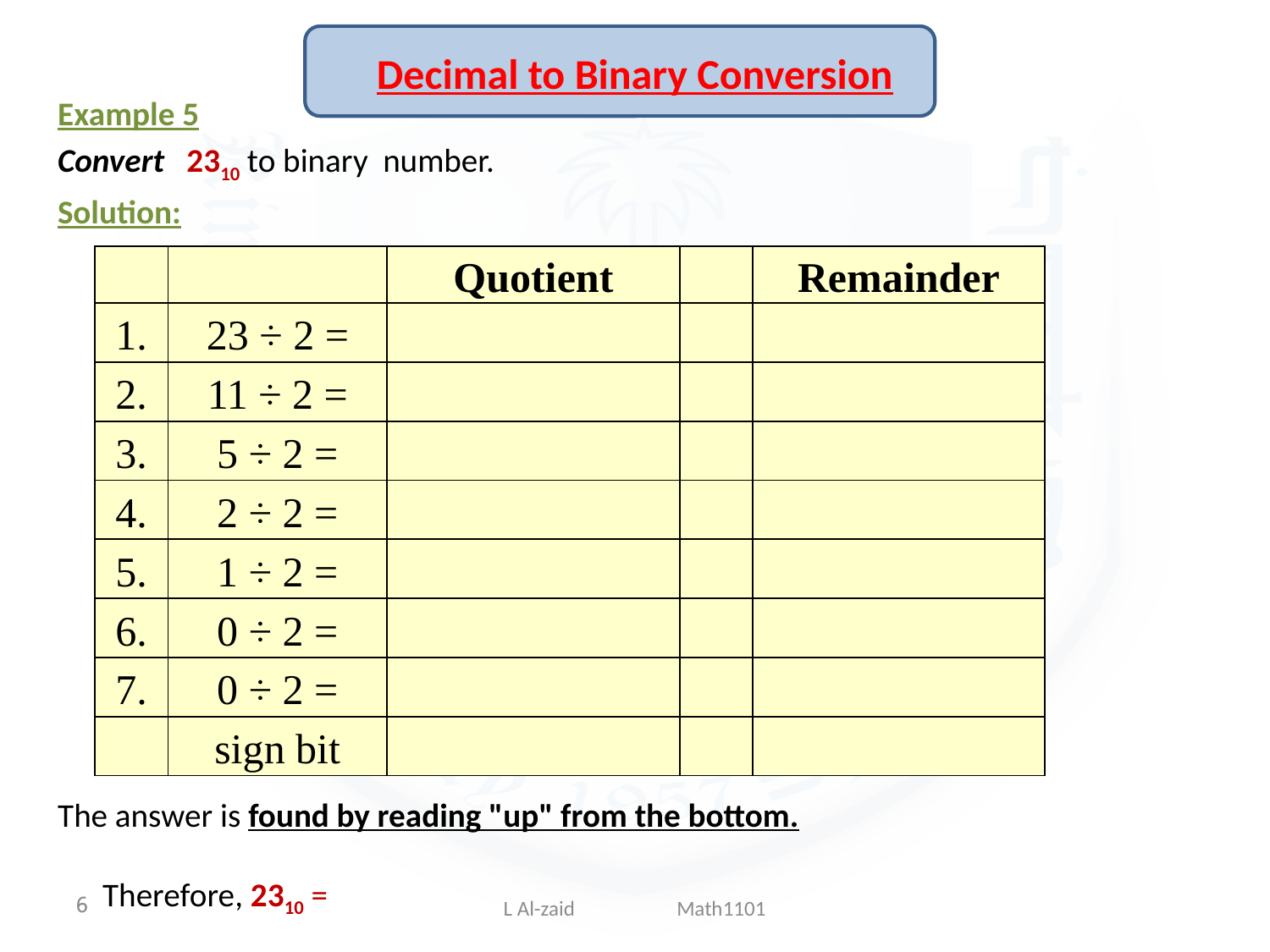

# Decimal to Binary Conversion
Example 5
Convert   2310 to binary  number.
Solution:

The answer is found by reading "up" from the bottom.
Therefore, 2310 =

|  |  | Quotient |  | Remainder |
| --- | --- | --- | --- | --- |
| 1. | 23 ÷ 2 = |  |  |  |
| 2. | 11 ÷ 2 = |  |  |  |
| 3. | 5 ÷ 2 = |  |  |  |
| 4. | 2 ÷ 2 = |  |  |  |
| 5. | 1 ÷ 2 = |  |  |  |
| 6. | 0 ÷ 2 = |  |  |  |
| 7. | 0 ÷ 2 = |  |  |  |
|  | sign bit |  |  |  |
6
L Al-zaid                     Math1101